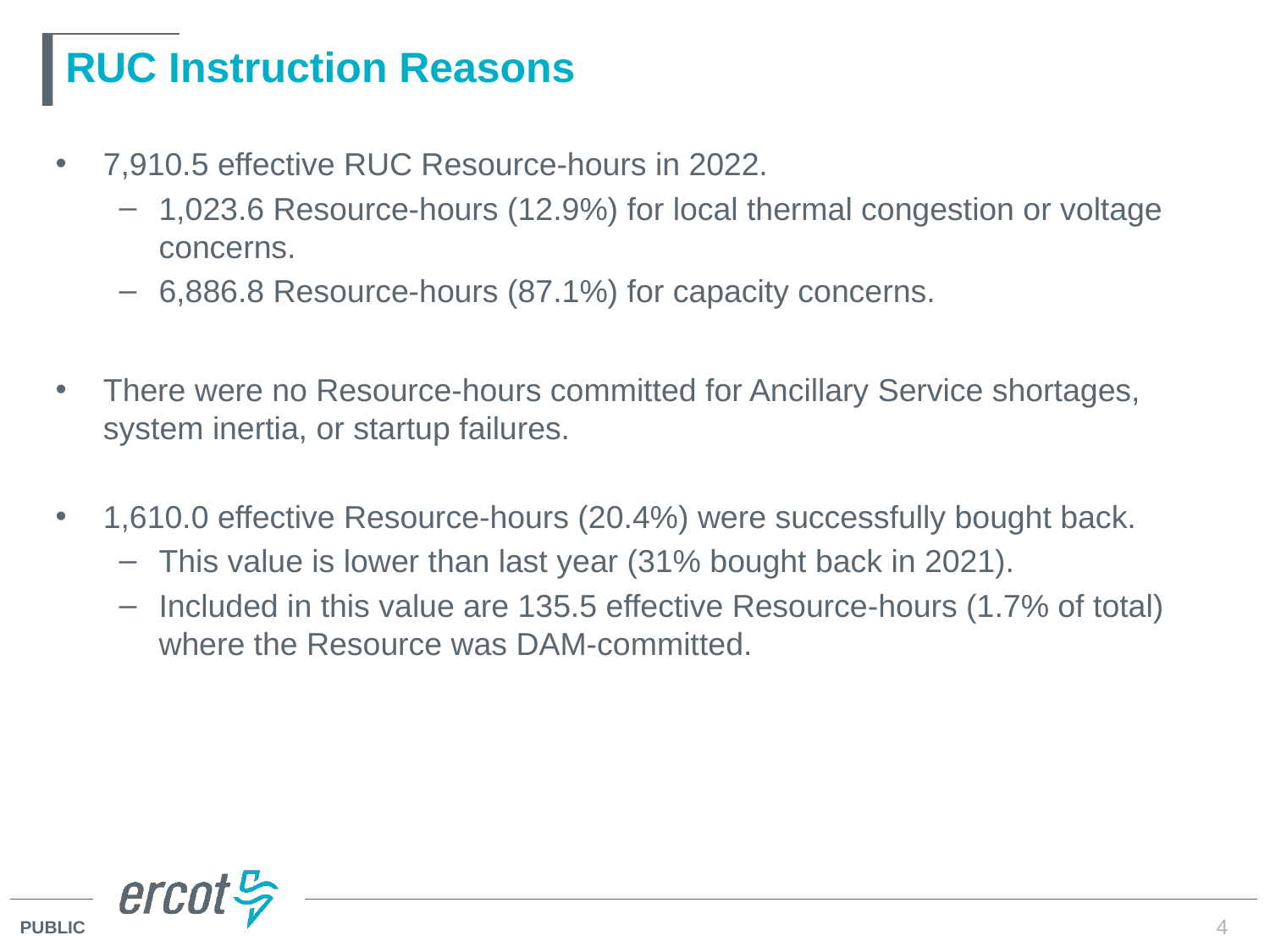

# RUC Instruction Reasons
7,910.5 effective RUC Resource-hours in 2022.
1,023.6 Resource-hours (12.9%) for local thermal congestion or voltage concerns.
6,886.8 Resource-hours (87.1%) for capacity concerns.

There were no Resource-hours committed for Ancillary Service shortages, system inertia, or startup failures.

1,610.0 effective Resource-hours (20.4%) were successfully bought back.
This value is lower than last year (31% bought back in 2021).
Included in this value are 135.5 effective Resource-hours (1.7% of total) where the Resource was DAM-committed.
4